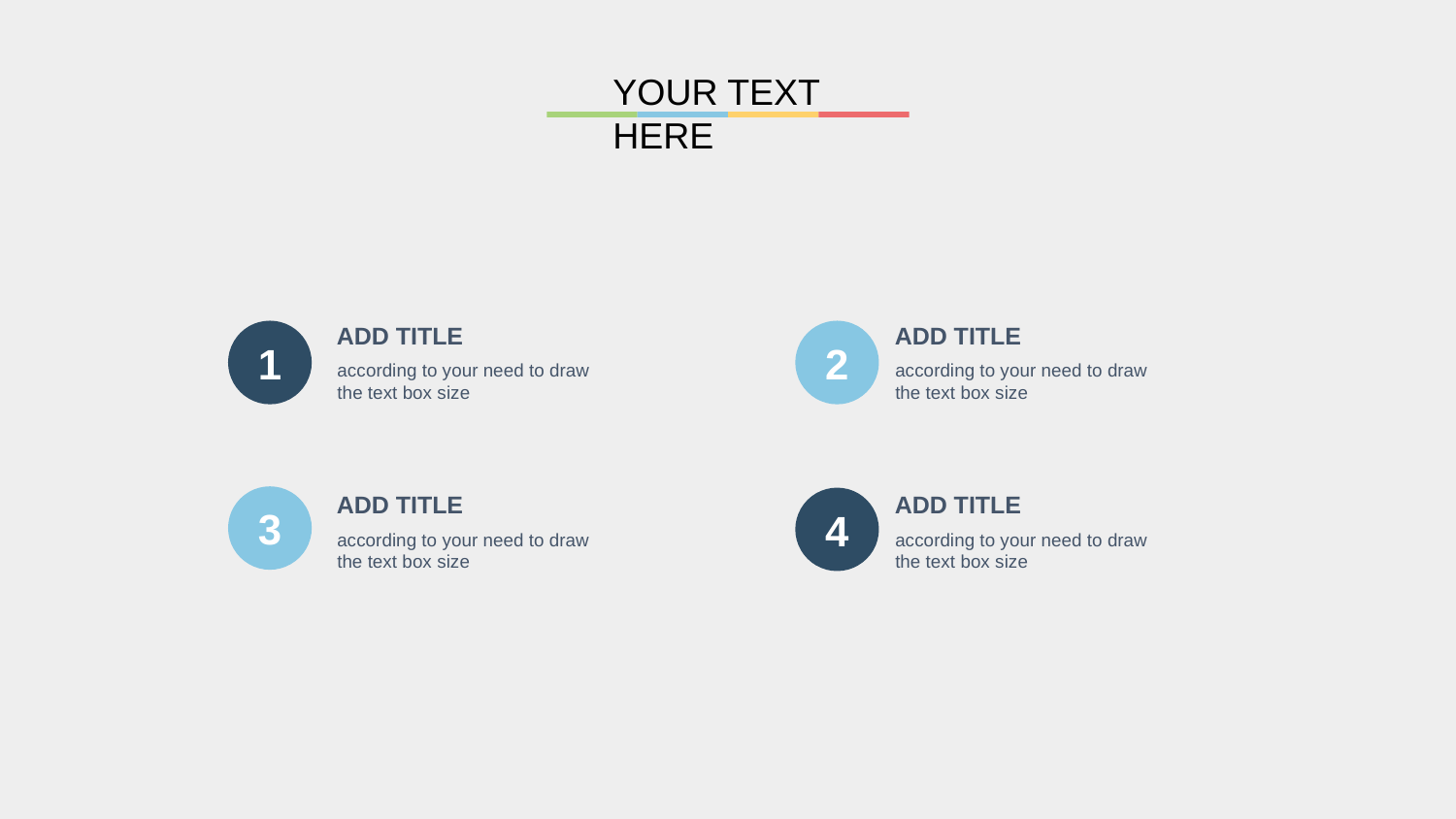

YOUR TEXT HERE

1
ADD TITLE
2
ADD TITLE
according to your need to draw the text box size
according to your need to draw the text box size
3
4
ADD TITLE
according to your need to draw the text box size
ADD TITLE
according to your need to draw the text box size